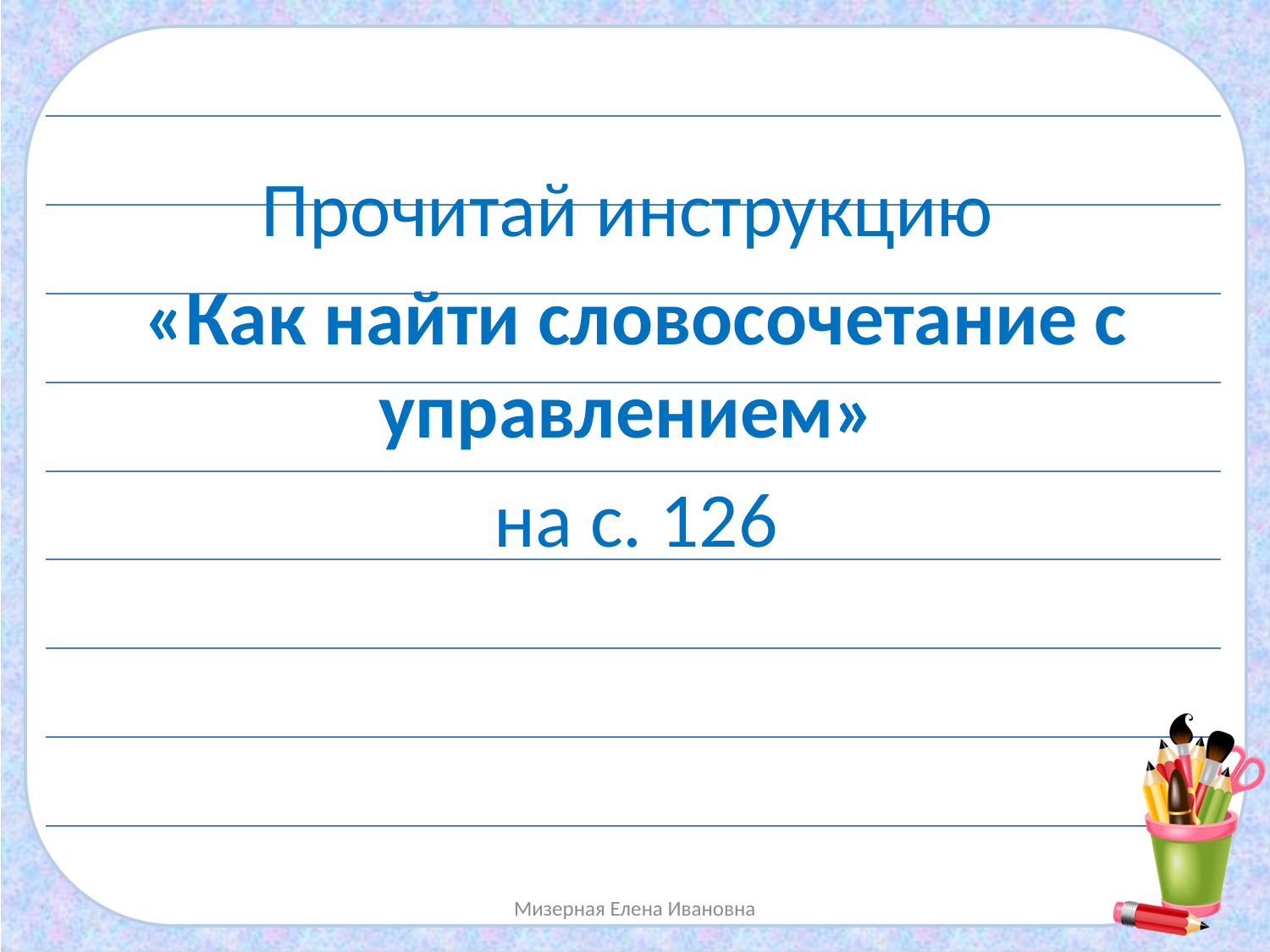

Прочитай инструкцию
«Как найти словосочетание с управлением»
на с. 126
Мизерная Елена Ивановна